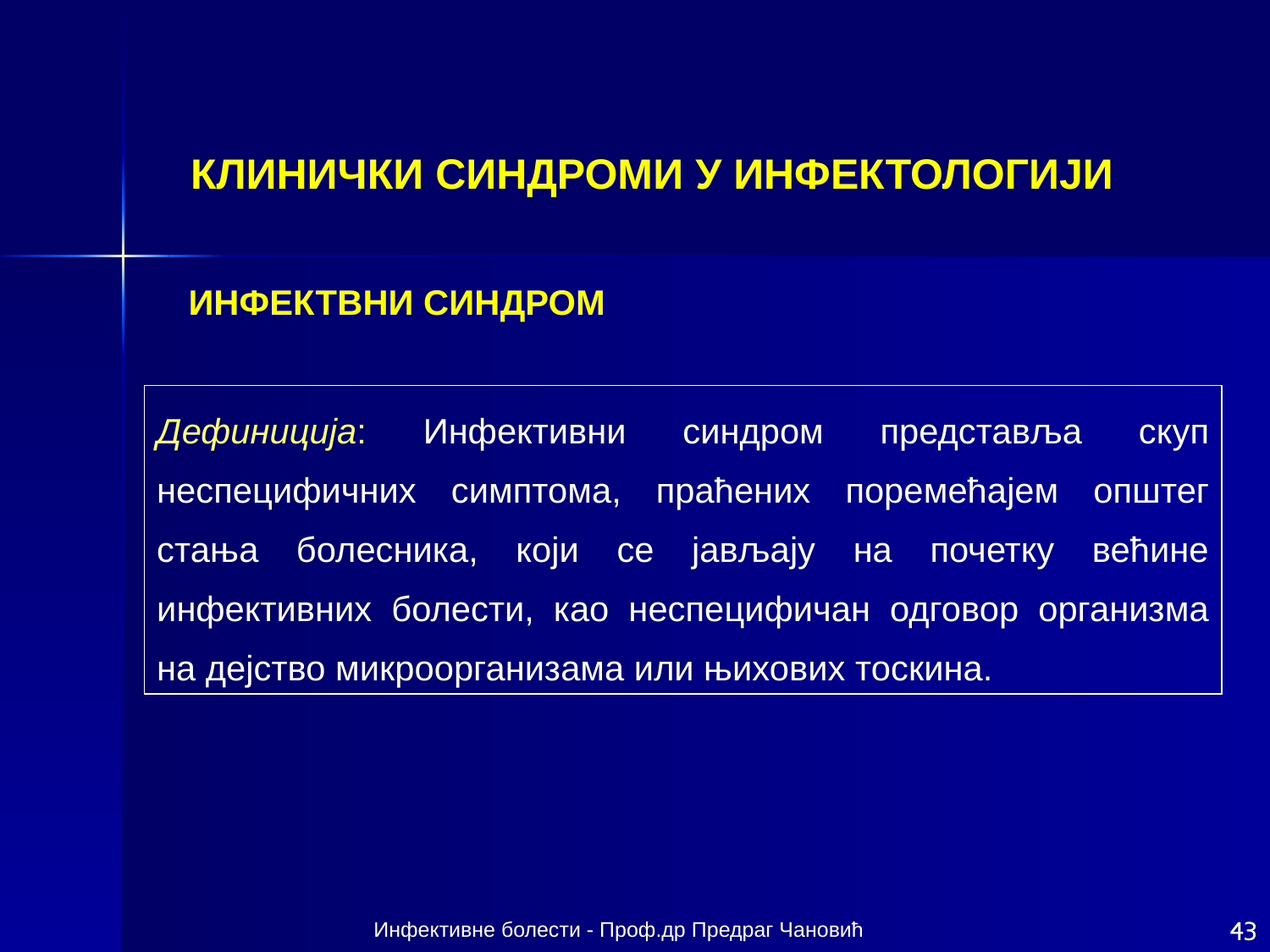

КЛИНИЧКИ СИНДРОМИ У ИНФЕКТОЛОГИЈИ
ИНФЕКТВНИ СИНДРОМ
Дефиниција: Инфективни синдром представља скуп неспецифичних симптома, праћених поремећајем општег стања болесника, који се јављају на почетку већине инфективних болести, као неспецифичан одговор организма на дејство микроорганизама или њихових тоскина.
Инфективне болести - Проф.др Предраг Чановић
43